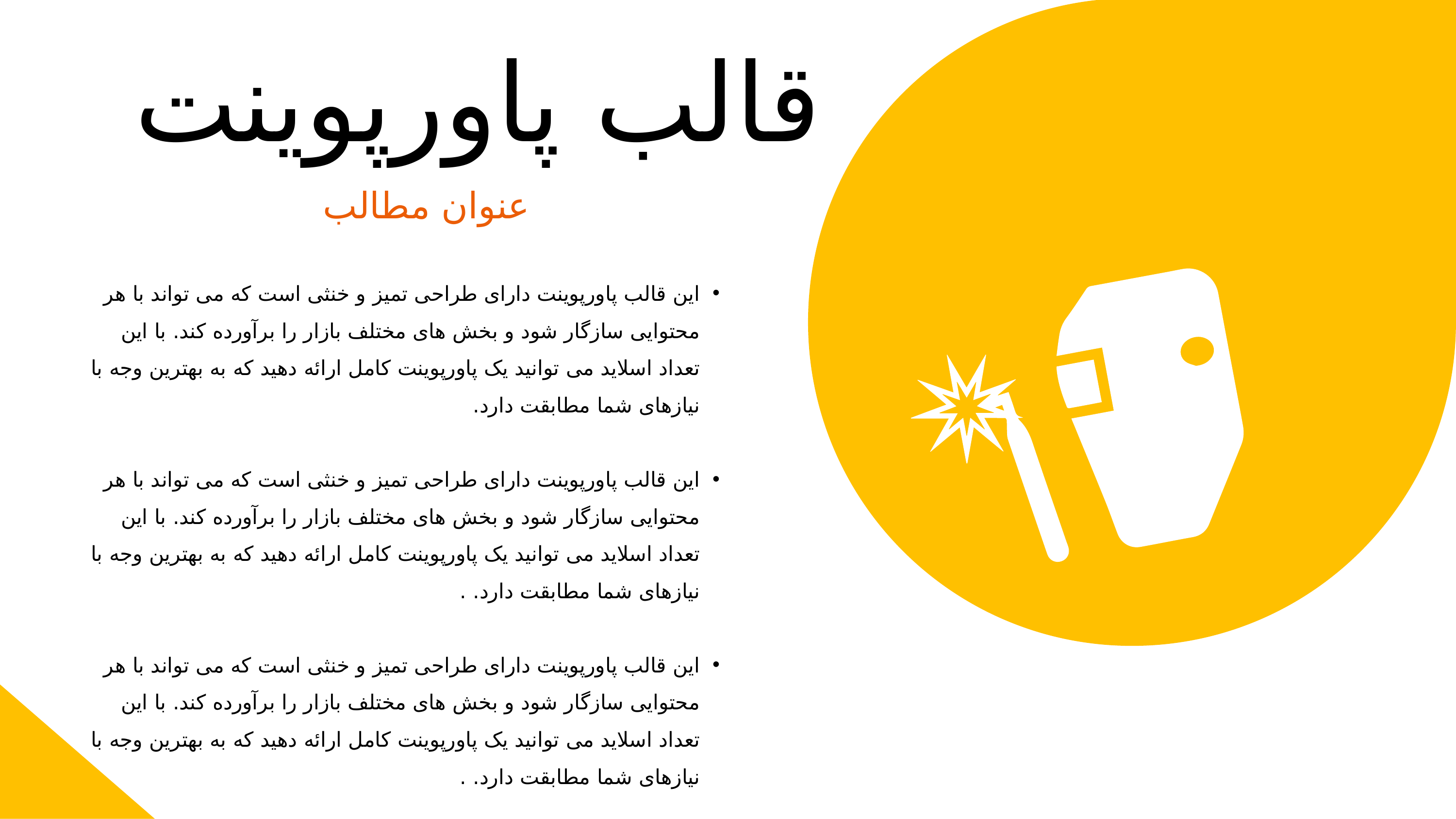

قالب پاورپوینت
عنوان مطالب

این قالب پاورپوینت دارای طراحی تمیز و خنثی است که می تواند با هر محتوایی سازگار شود و بخش های مختلف بازار را برآورده کند. با این تعداد اسلاید می توانید یک پاورپوینت کامل ارائه دهید که به بهترین وجه با نیازهای شما مطابقت دارد.

این قالب پاورپوینت دارای طراحی تمیز و خنثی است که می تواند با هر محتوایی سازگار شود و بخش های مختلف بازار را برآورده کند. با این تعداد اسلاید می توانید یک پاورپوینت کامل ارائه دهید که به بهترین وجه با نیازهای شما مطابقت دارد. .

این قالب پاورپوینت دارای طراحی تمیز و خنثی است که می تواند با هر محتوایی سازگار شود و بخش های مختلف بازار را برآورده کند. با این تعداد اسلاید می توانید یک پاورپوینت کامل ارائه دهید که به بهترین وجه با نیازهای شما مطابقت دارد. .